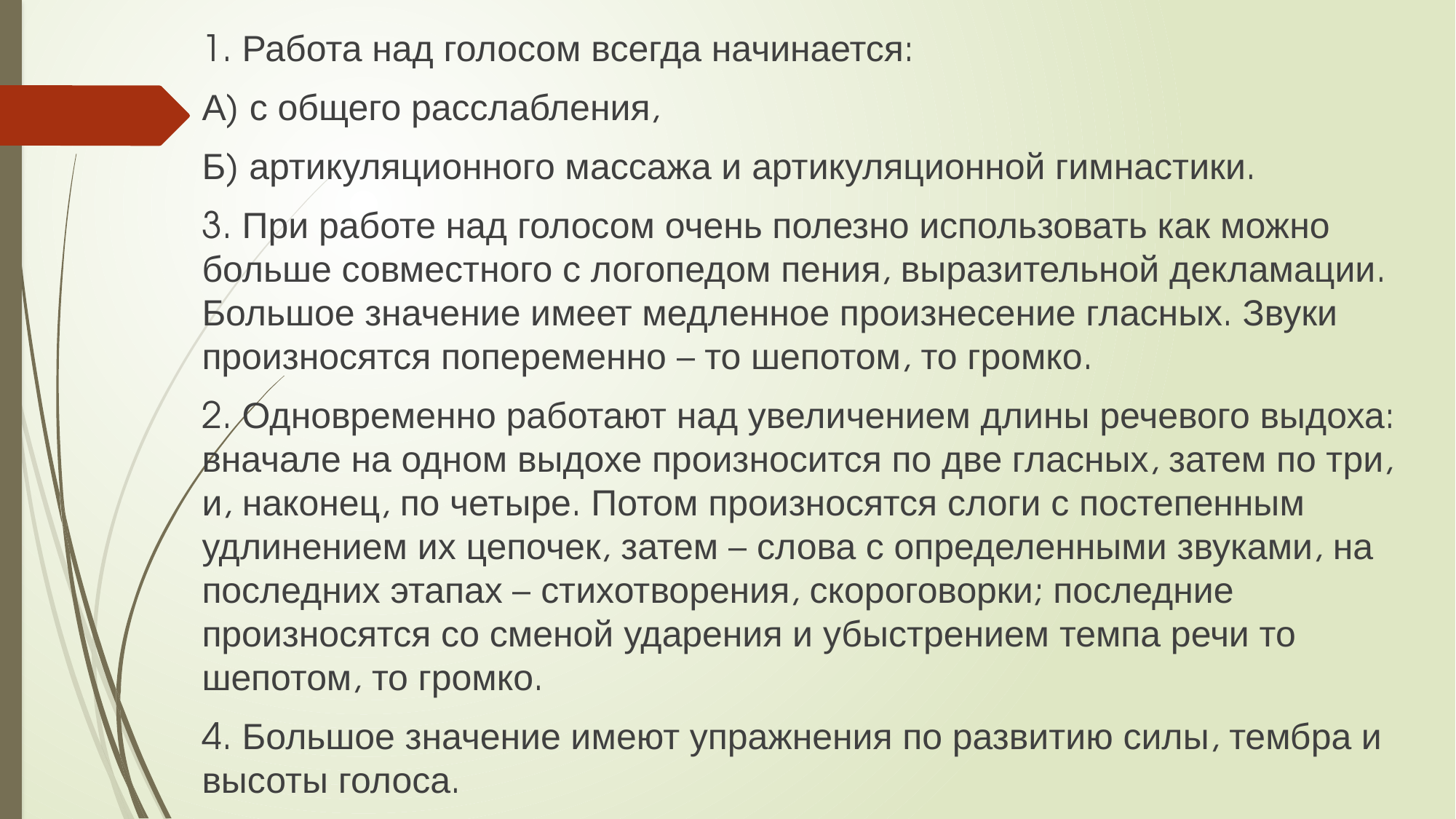

1. Работа над голосом всегда начинается:
А) с общего расслабления,
Б) артикуляционного массажа и артикуляционной гимнастики.
3. При работе над голосом очень полезно использовать как можно больше совместного с логопедом пения, выразительной декламации. Большое значение имеет медленное произнесение гласных. Звуки произносятся попеременно – то шепотом, то громко.
2. Одновременно работают над увеличением длины речевого выдоха: вначале на одном выдохе произносится по две гласных, затем по три, и, наконец, по четыре. Потом произносятся слоги с постепенным удлинением их цепочек, затем – слова с определенными звуками, на последних этапах – стихотворения, скороговорки; последние произносятся со сменой ударения и убыстрением темпа речи то шепотом, то громко.
4. Большое значение имеют упражнения по развитию силы, тембра и высоты голоса.

#